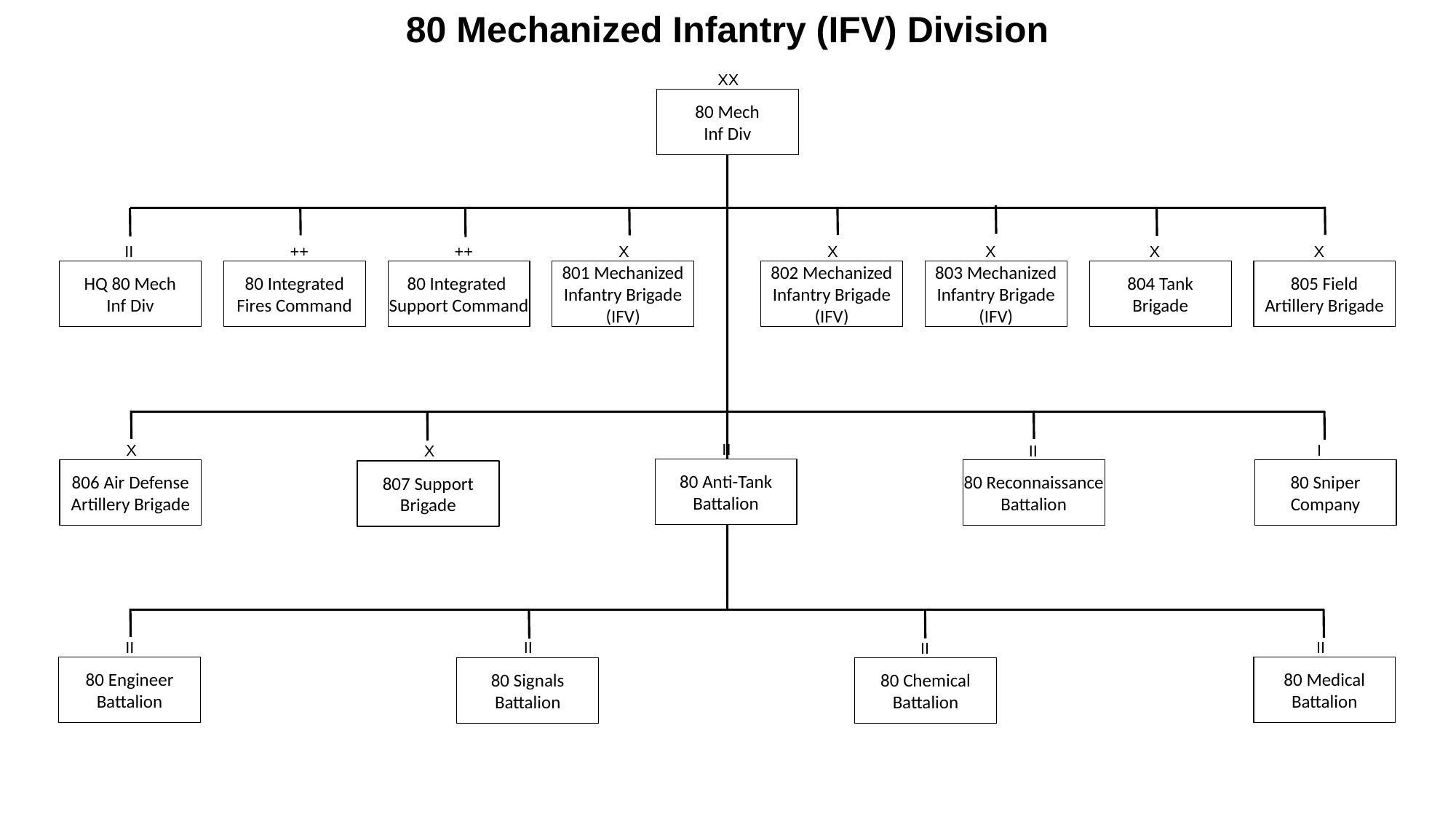

# 80 Mechanized Infantry (IFV) Division
XX
80 Mech
Inf Div
II
++
++
X
X
X
X
X
HQ 80 Mech
Inf Div
80 Integrated
Fires Command
80 Integrated
Support Command
801 Mechanized Infantry Brigade (IFV)
802 Mechanized Infantry Brigade (IFV)
803 Mechanized Infantry Brigade (IFV)
804 Tank
Brigade
805 Field
Artillery Brigade
II
X
I
X
II
80 Anti-Tank
Battalion
80 Reconnaissance
Battalion
806 Air Defense
Artillery Brigade
80 Sniper
Company
807 Support
Brigade
II
II
II
II
80 Engineer
Battalion
80 Medical
Battalion
80 Signals
Battalion
80 Chemical
Battalion